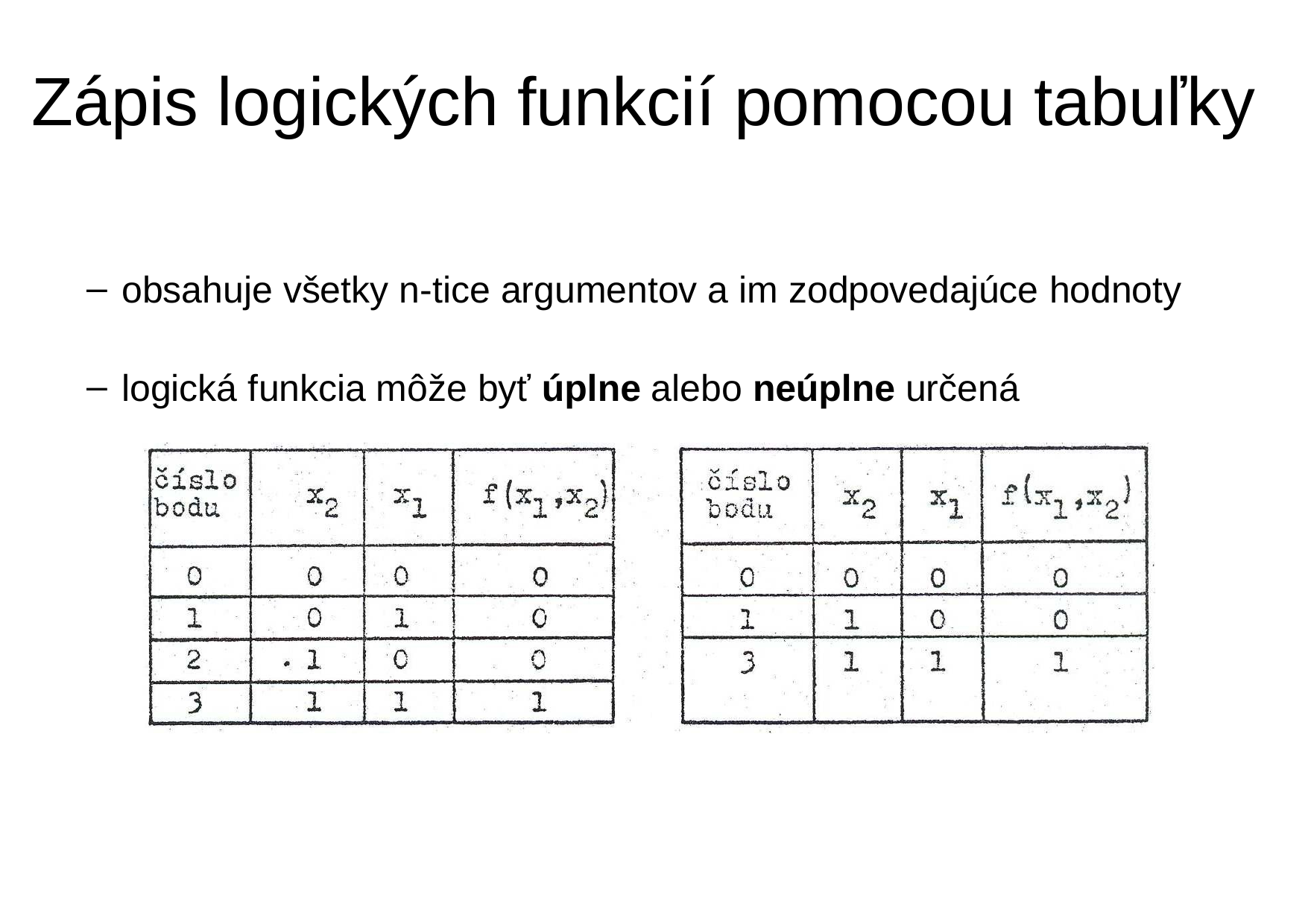

Zápis logických funkcií pomocou tabuľky

obsahuje všetky n-tice argumentov a im zodpovedajúce hodnoty

logická funkcia môže byť úplne alebo neúplne určená